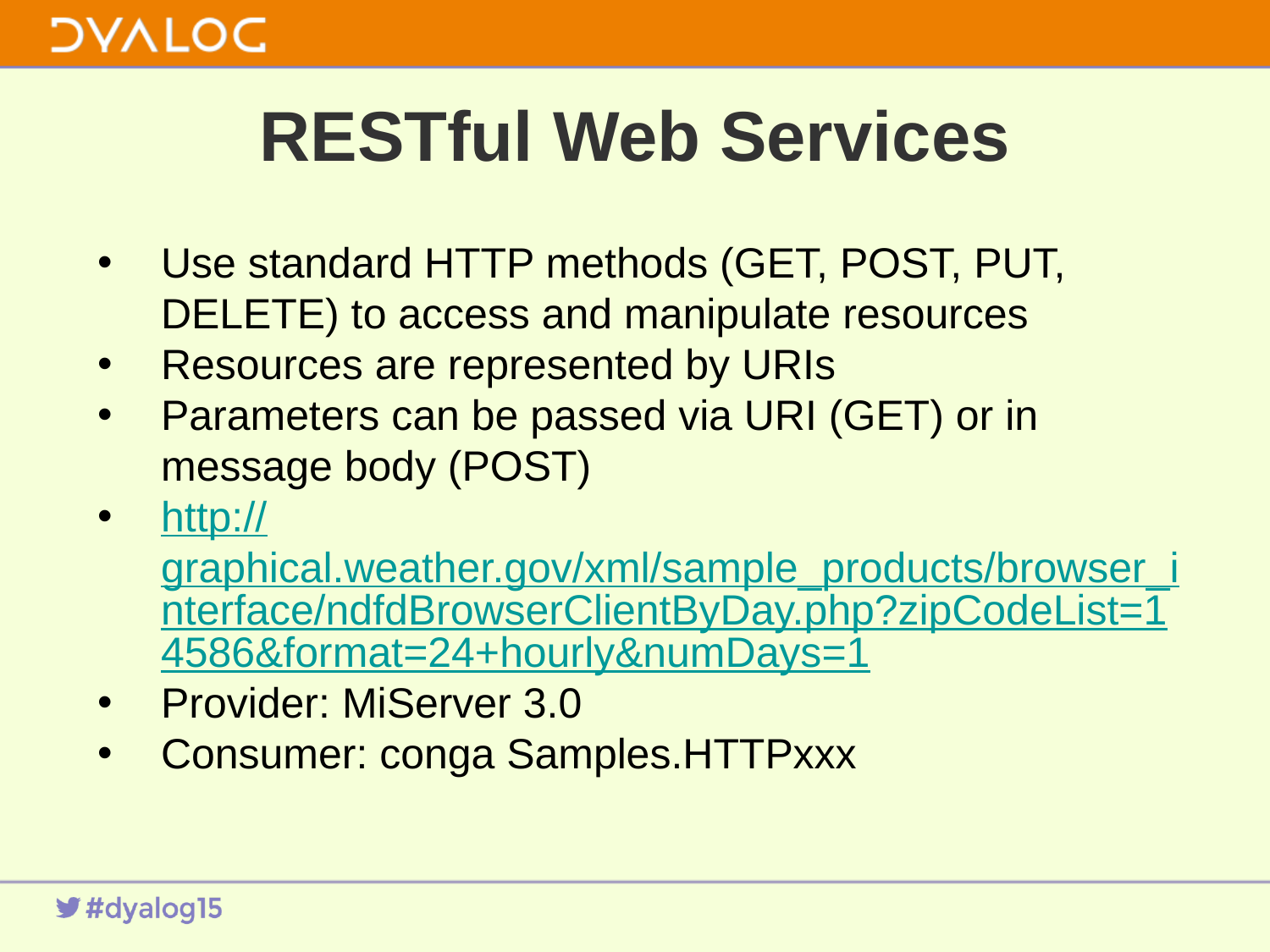

# RESTful Web Services
Use standard HTTP methods (GET, POST, PUT, DELETE) to access and manipulate resources
Resources are represented by URIs
Parameters can be passed via URI (GET) or in message body (POST)
http://graphical.weather.gov/xml/sample_products/browser_interface/ndfdBrowserClientByDay.php?zipCodeList=14586&format=24+hourly&numDays=1
Provider: MiServer 3.0
Consumer: conga Samples.HTTPxxx